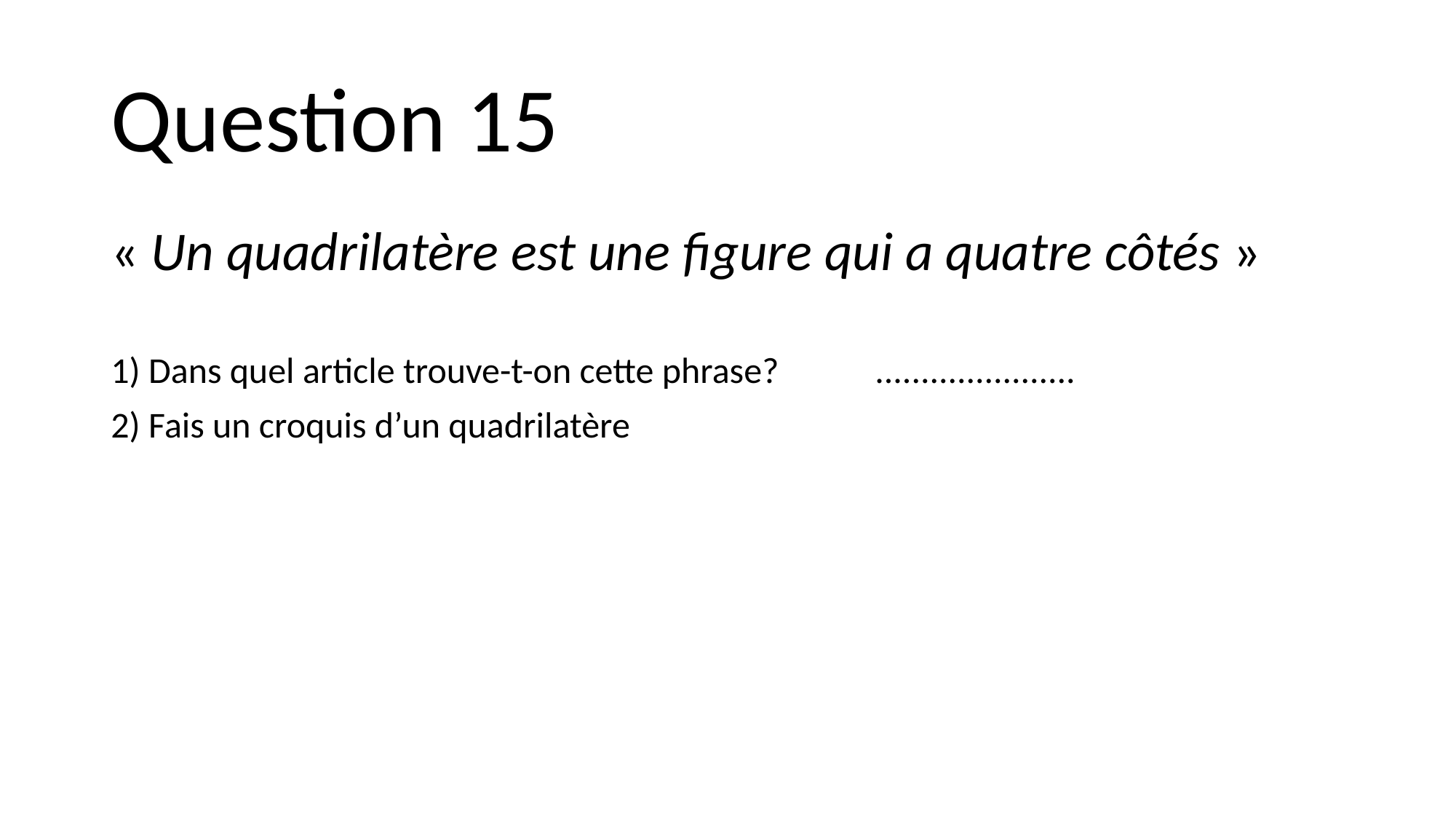

# Question 15
« Un quadrilatère est une figure qui a quatre côtés »

1) Dans quel article trouve-t-on cette phrase?	......................
2) Fais un croquis d’un quadrilatère